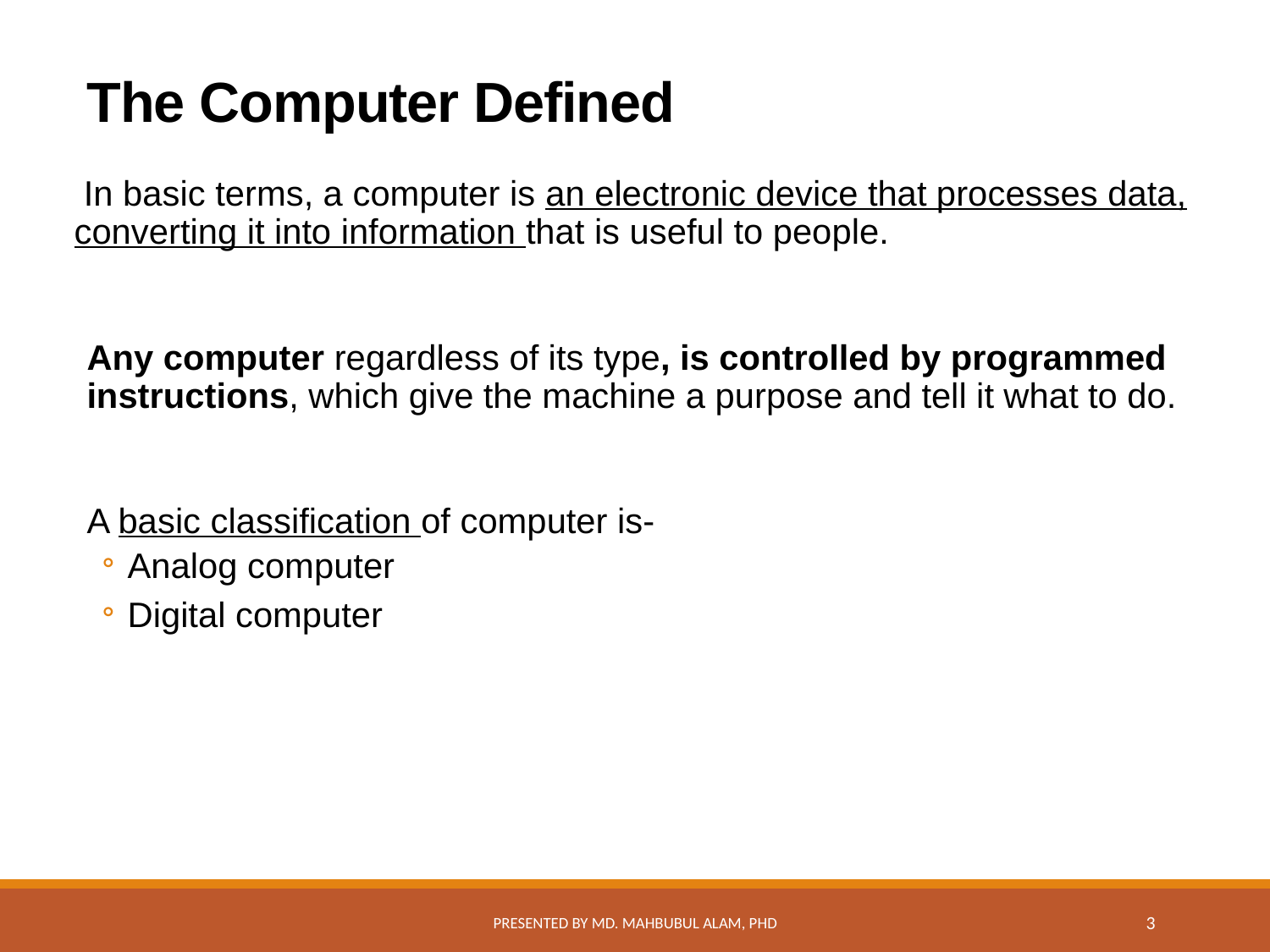

# The Computer Defined
 In basic terms, a computer is an electronic device that processes data, converting it into information that is useful to people.

Any computer regardless of its type, is controlled by programmed instructions, which give the machine a purpose and tell it what to do.

A basic classification of computer is-
Analog computer
Digital computer
Presented by Md. Mahbubul Alam, PhD
3